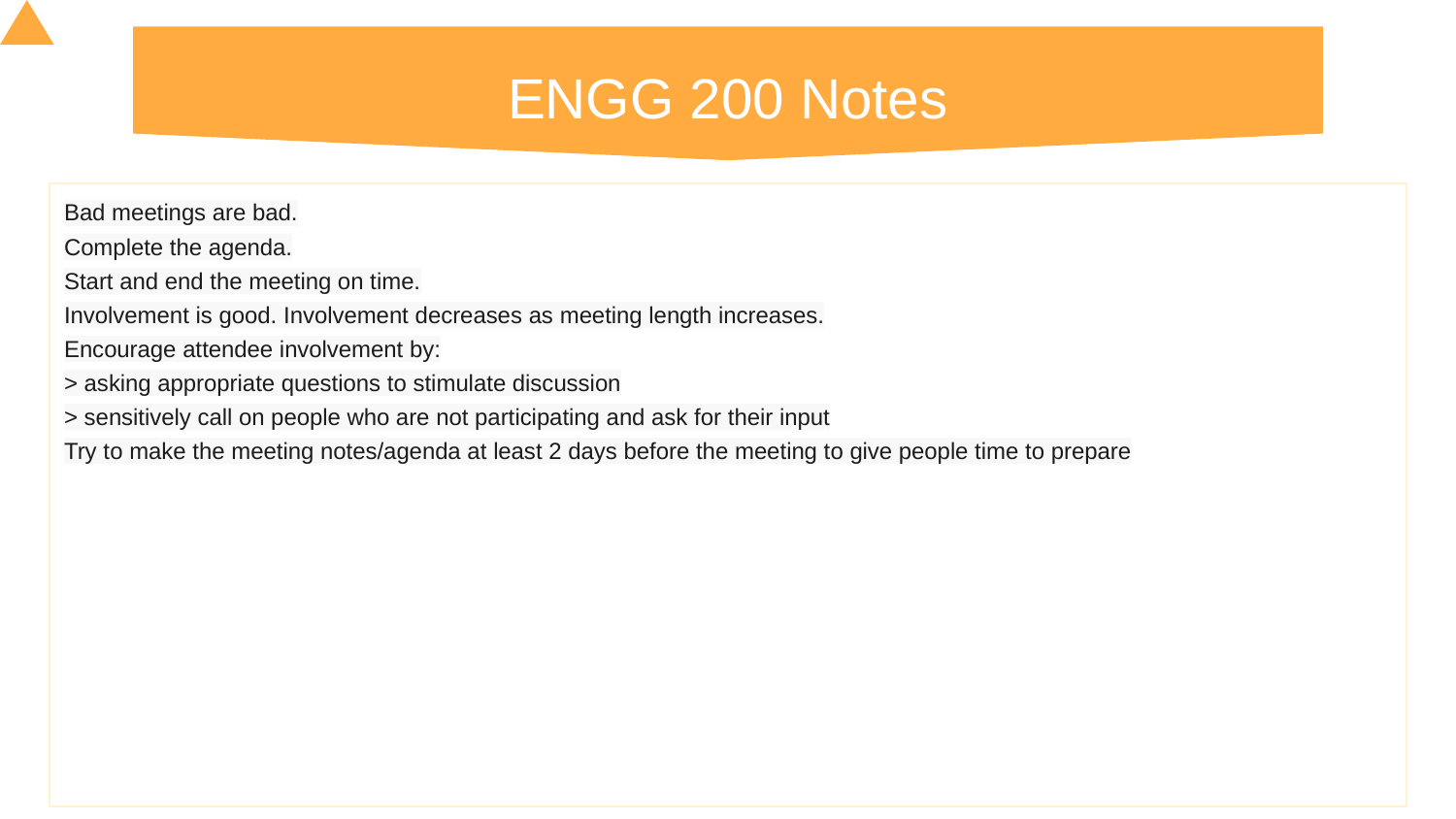

# ENGG 200 Notes
Bad meetings are bad.
Complete the agenda.
Start and end the meeting on time.
Involvement is good. Involvement decreases as meeting length increases.
Encourage attendee involvement by:
> asking appropriate questions to stimulate discussion
> sensitively call on people who are not participating and ask for their input
Try to make the meeting notes/agenda at least 2 days before the meeting to give people time to prepare